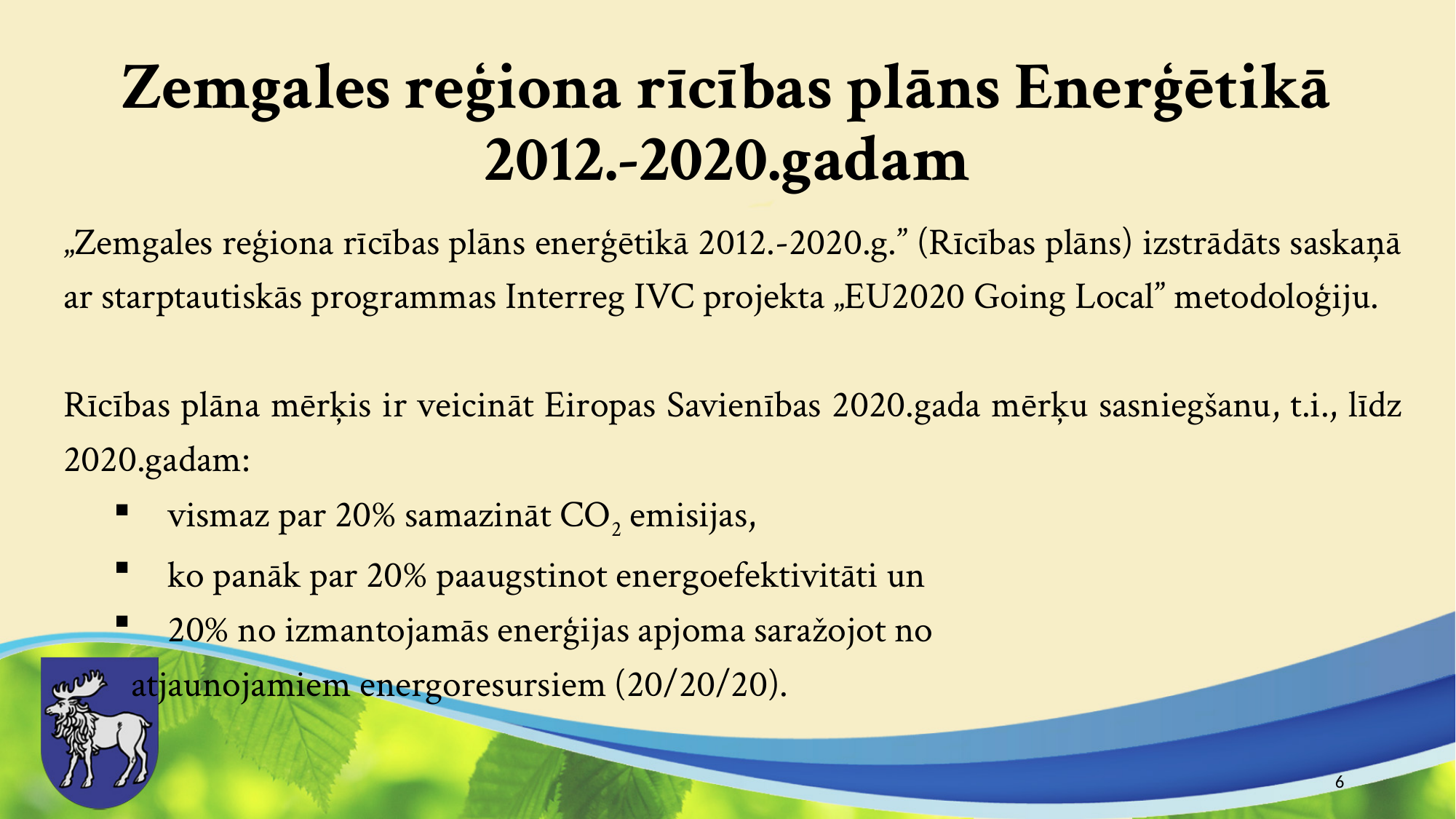

# Zemgales reģiona rīcības plāns Enerģētikā 2012.-2020.gadam
„Zemgales reģiona rīcības plāns enerģētikā 2012.-2020.g.” (Rīcības plāns) izstrādāts saskaņā ar starptautiskās programmas Interreg IVC projekta „EU2020 Going Local” metodoloģiju.

Rīcības plāna mērķis ir veicināt Eiropas Savienības 2020.gada mērķu sasniegšanu, t.i., līdz 2020.gadam:
vismaz par 20% samazināt CO2 emisijas,
ko panāk par 20% paaugstinot energoefektivitāti un
20% no izmantojamās enerģijas apjoma saražojot no
					atjaunojamiem energoresursiem (20/20/20).

6